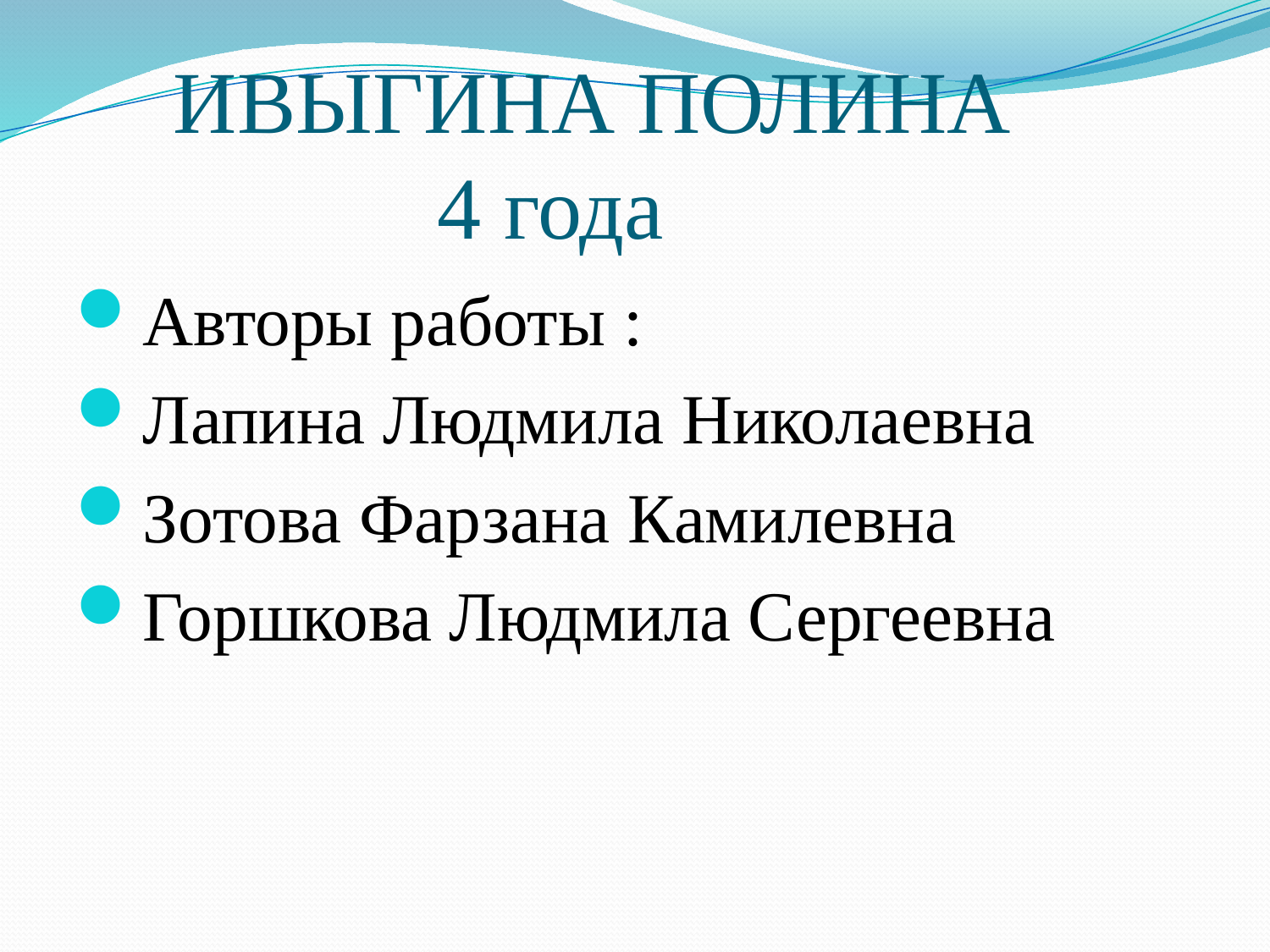

# ИВЫГИНА ПОЛИНА 4 года
Авторы работы :
Лапина Людмила Николаевна
Зотова Фарзана Камилевна
Горшкова Людмила Сергеевна